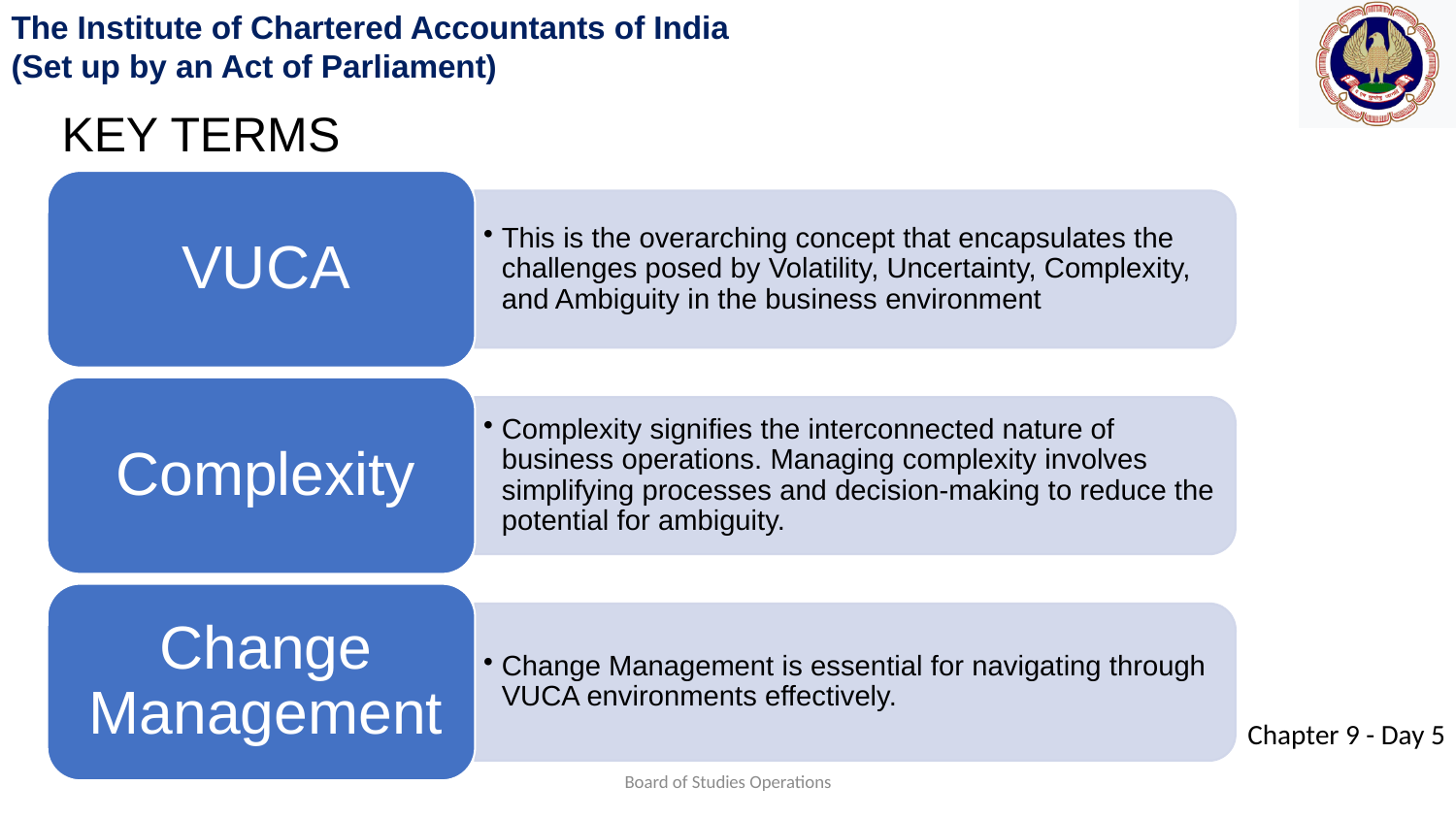

KEY TERMS
This is the overarching concept that encapsulates the challenges posed by Volatility, Uncertainty, Complexity, and Ambiguity in the business environment
VUCA
Complexity signifies the interconnected nature of business operations. Managing complexity involves simplifying processes and decision-making to reduce the potential for ambiguity.
Complexity
Change Management is essential for navigating through VUCA environments effectively.
Change Management
Board of Studies Operations